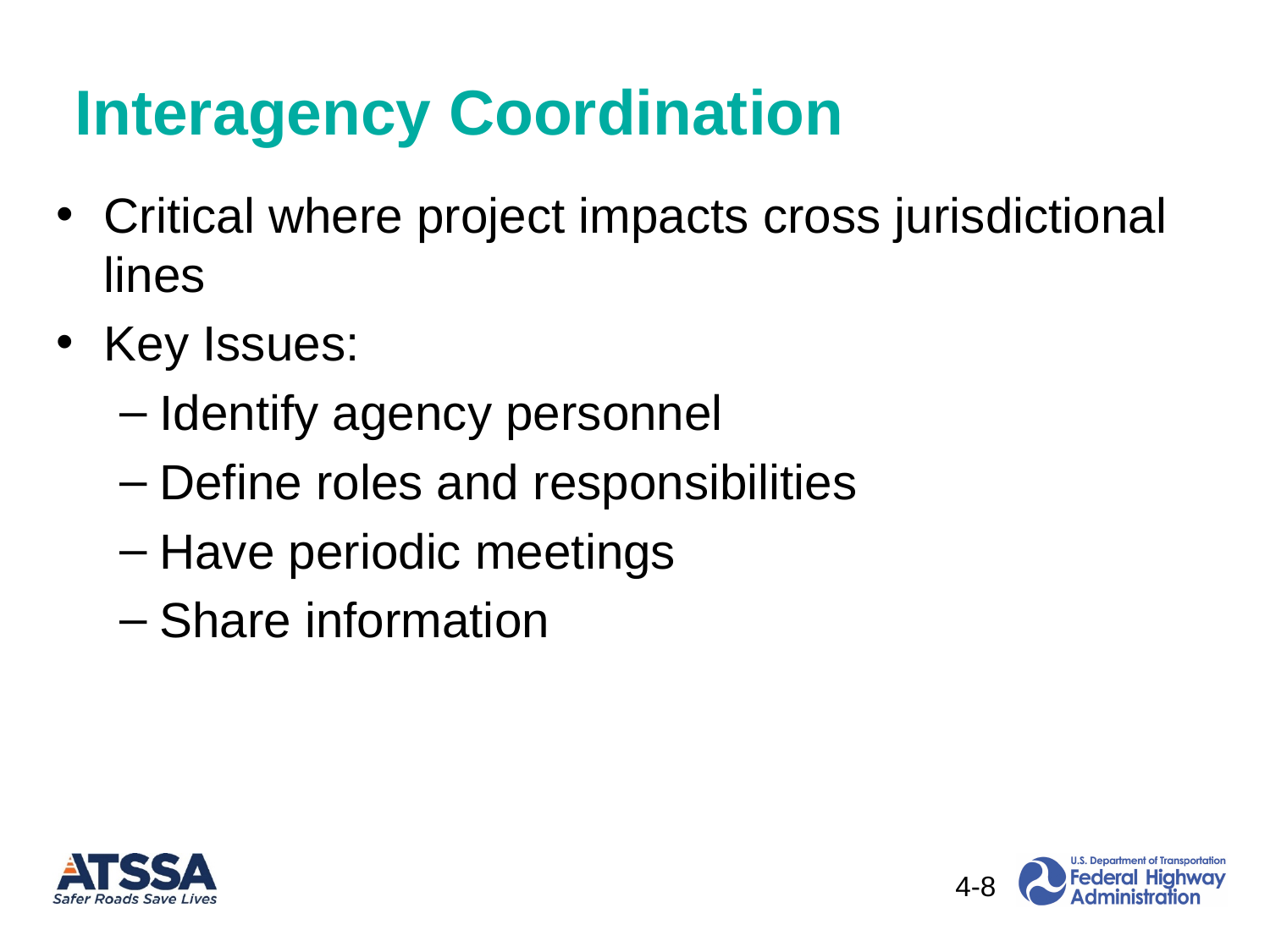

# Interagency Coordination
Critical where project impacts cross jurisdictional lines
Key Issues:
Identify agency personnel
Define roles and responsibilities
Have periodic meetings
Share information